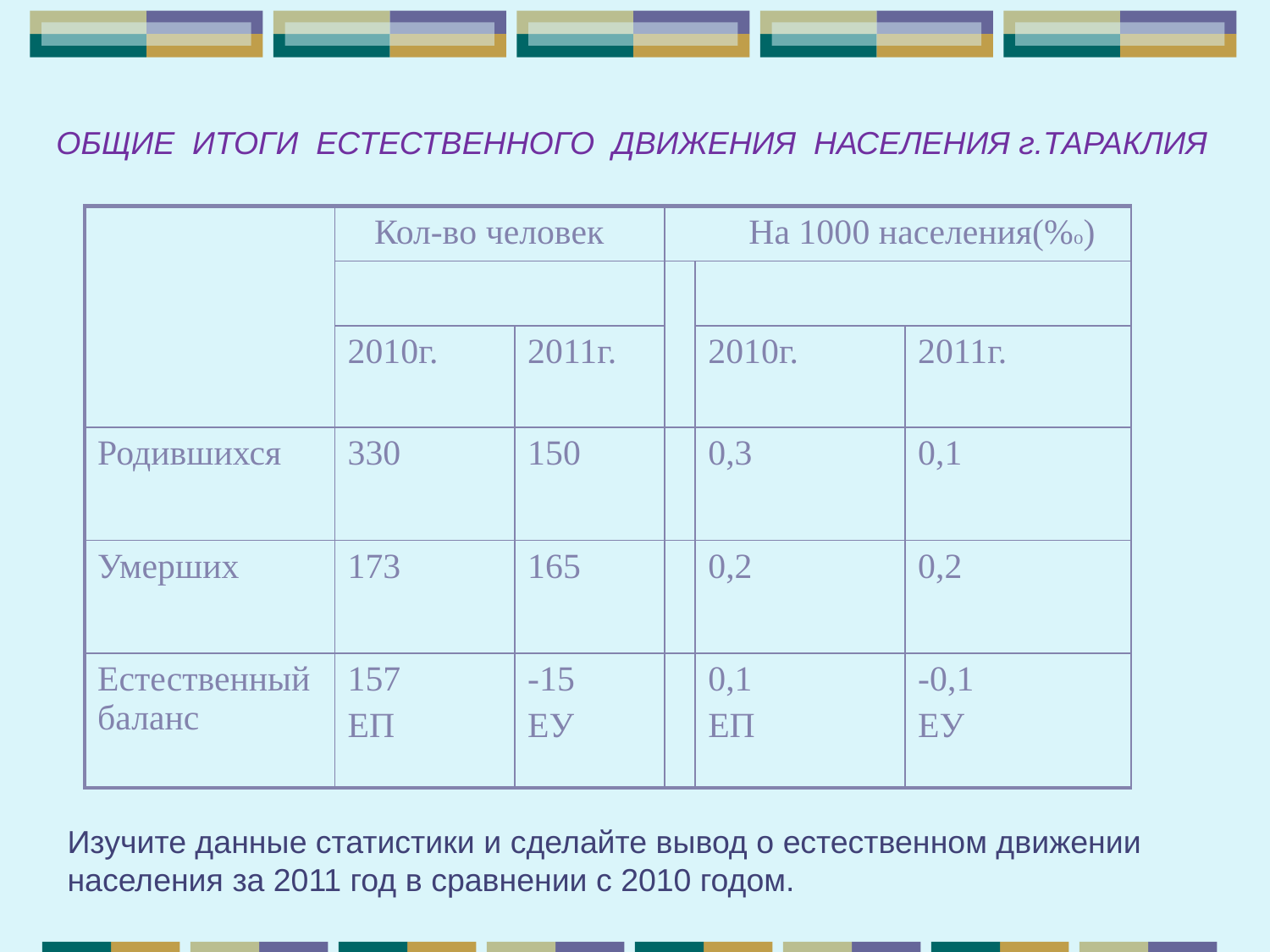

ОБЩИЕ  ИТОГИ  ЕСТЕСТВЕННОГО  ДВИЖЕНИЯ  НАСЕЛЕНИЯ г.ТАРАКЛИЯ
|  | Кол-во человек |  | На 1000 населения(%о) |  |  |
| --- | --- | --- | --- | --- | --- |
|  |  |  |  |  |  |
|  | 2010г. | 2011г. |  | 2010г. | 2011г. |
| Родившихся | 330 | 150 |  | 0,3 | 0,1 |
| Умерших | 173 | 165 |  | 0,2 | 0,2 |
| Естественный баланс | 157 ЕП | -15 ЕУ |  | 0,1 ЕП | -0,1 ЕУ |
Изучите данные статистики и сделайте вывод о естественном движении
населения за 2011 год в сравнении с 2010 годом.